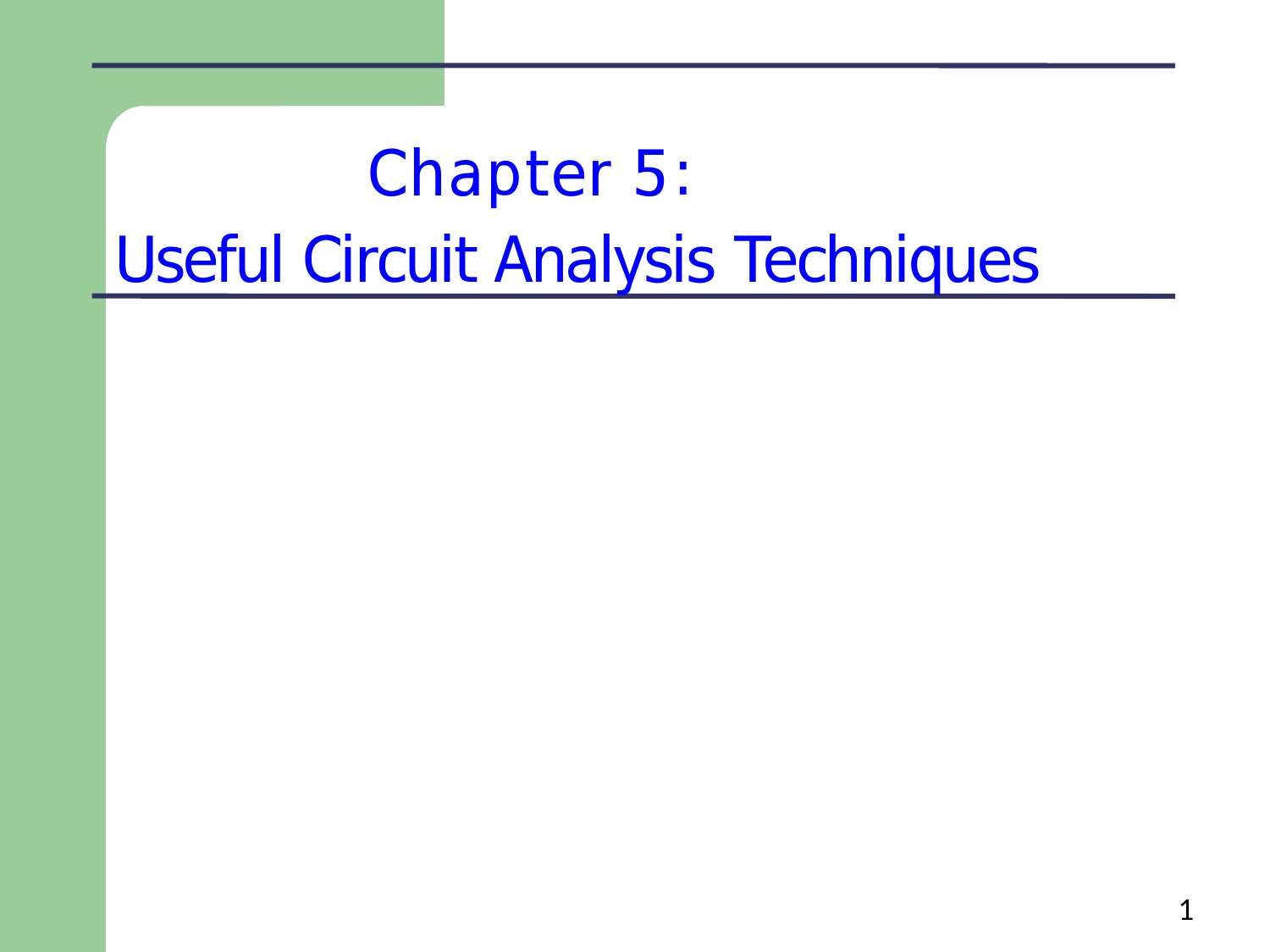

Chapter 5:
Useful Circuit Analysis Techniques

1